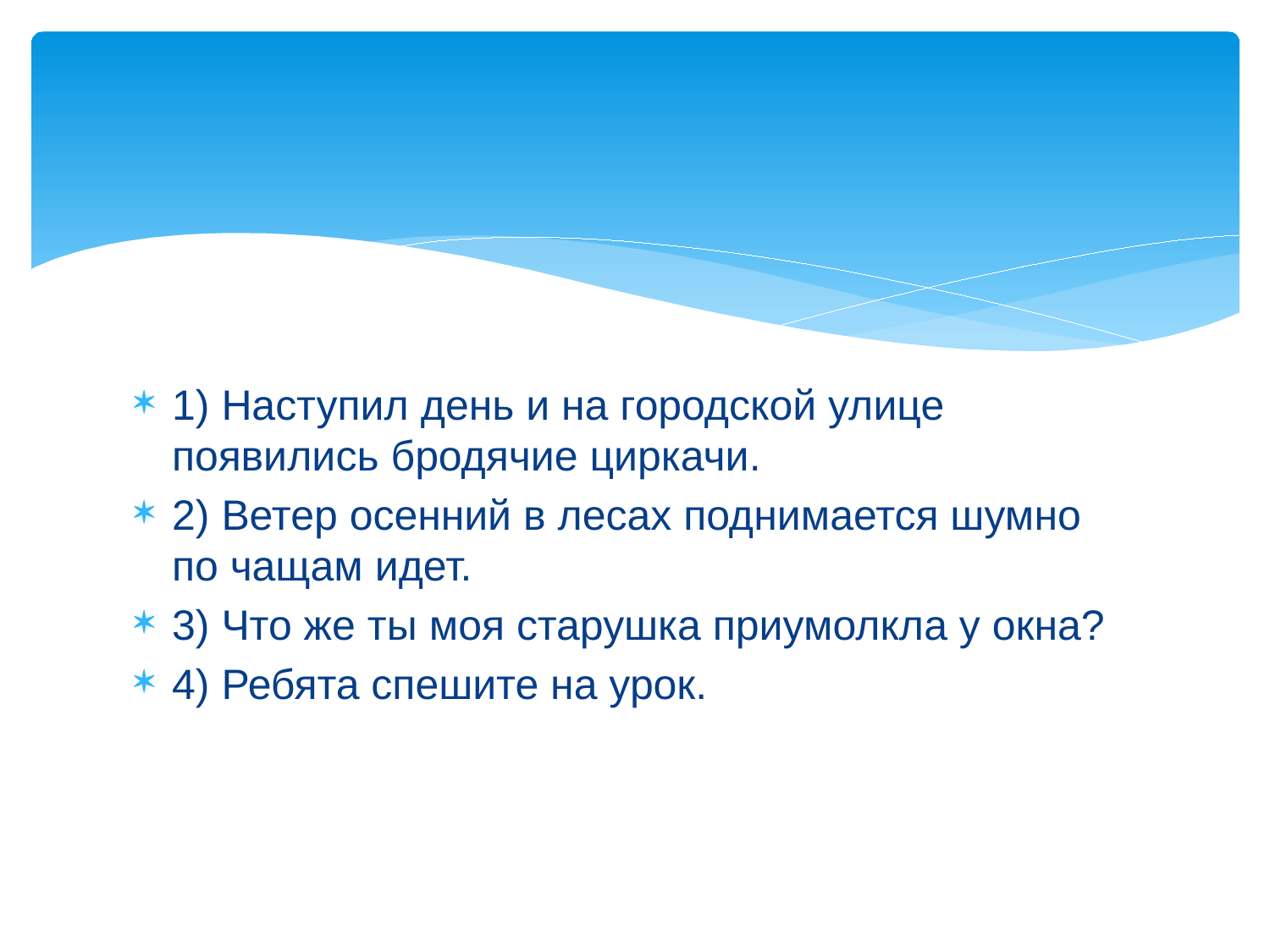

#
1) Наступил день и на городской улице появились бродячие циркачи.
2) Ветер осенний в лесах поднимается шумно по чащам идет.
3) Что же ты моя старушка приумолкла у окна?
4) Ребята спешите на урок.